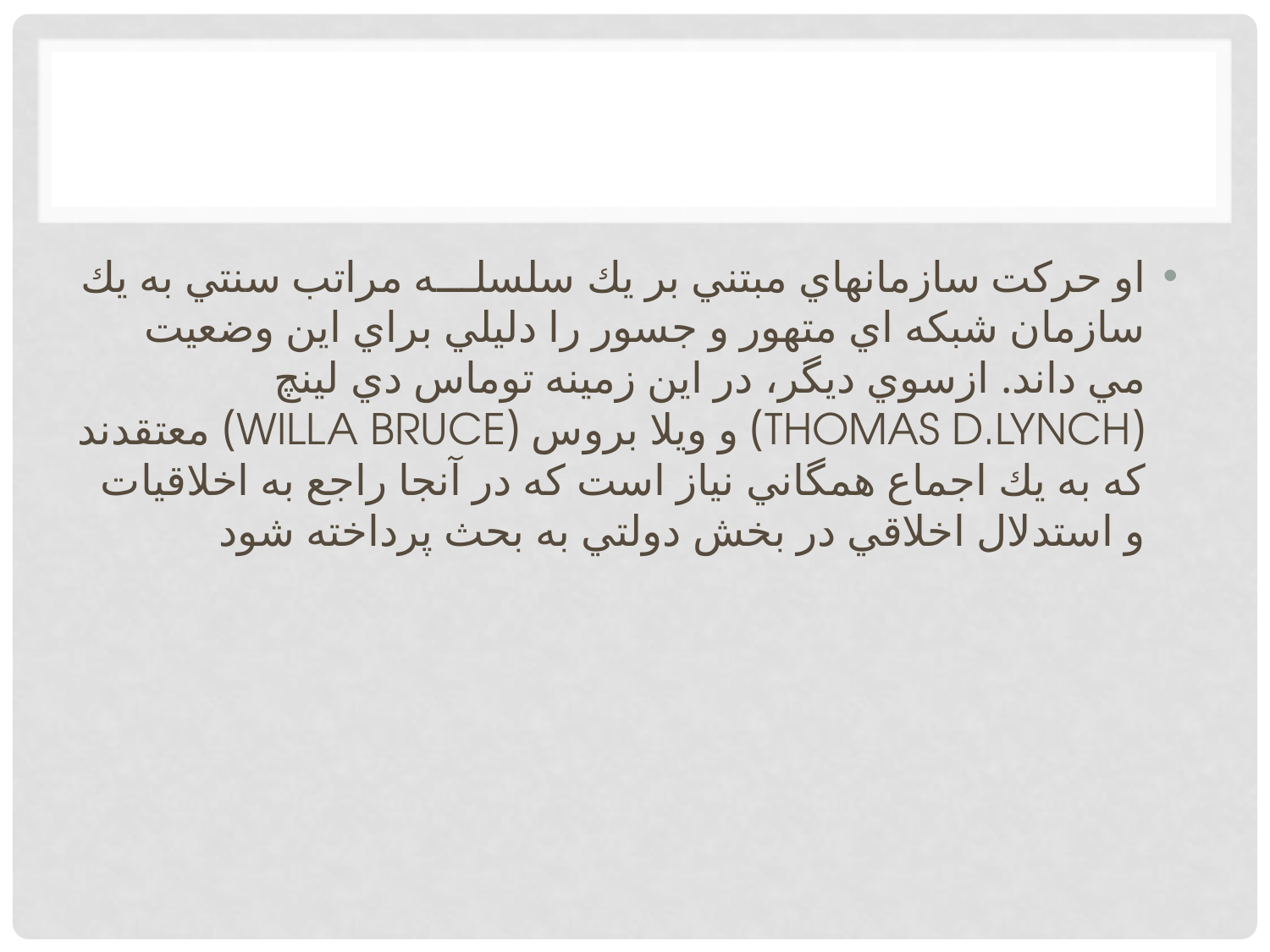

او حركت سازمانهاي مبتني بر يك سلسلـــه مراتب سنتي به يك سازمان شبكه اي متهور و جسور را دليلي براي اين وضعيت مي داند. ازسوي ديگر، در اين زمينه توماس دي لينچ (THOMAS D.LYNCH) و ويلا بروس (WILLA BRUCE) معتقدند كه به يك اجماع همگاني نياز است كه در آنجا راجع به اخلاقيات و استدلال اخلاقي در بخش دولتي به بحث پرداخته شود